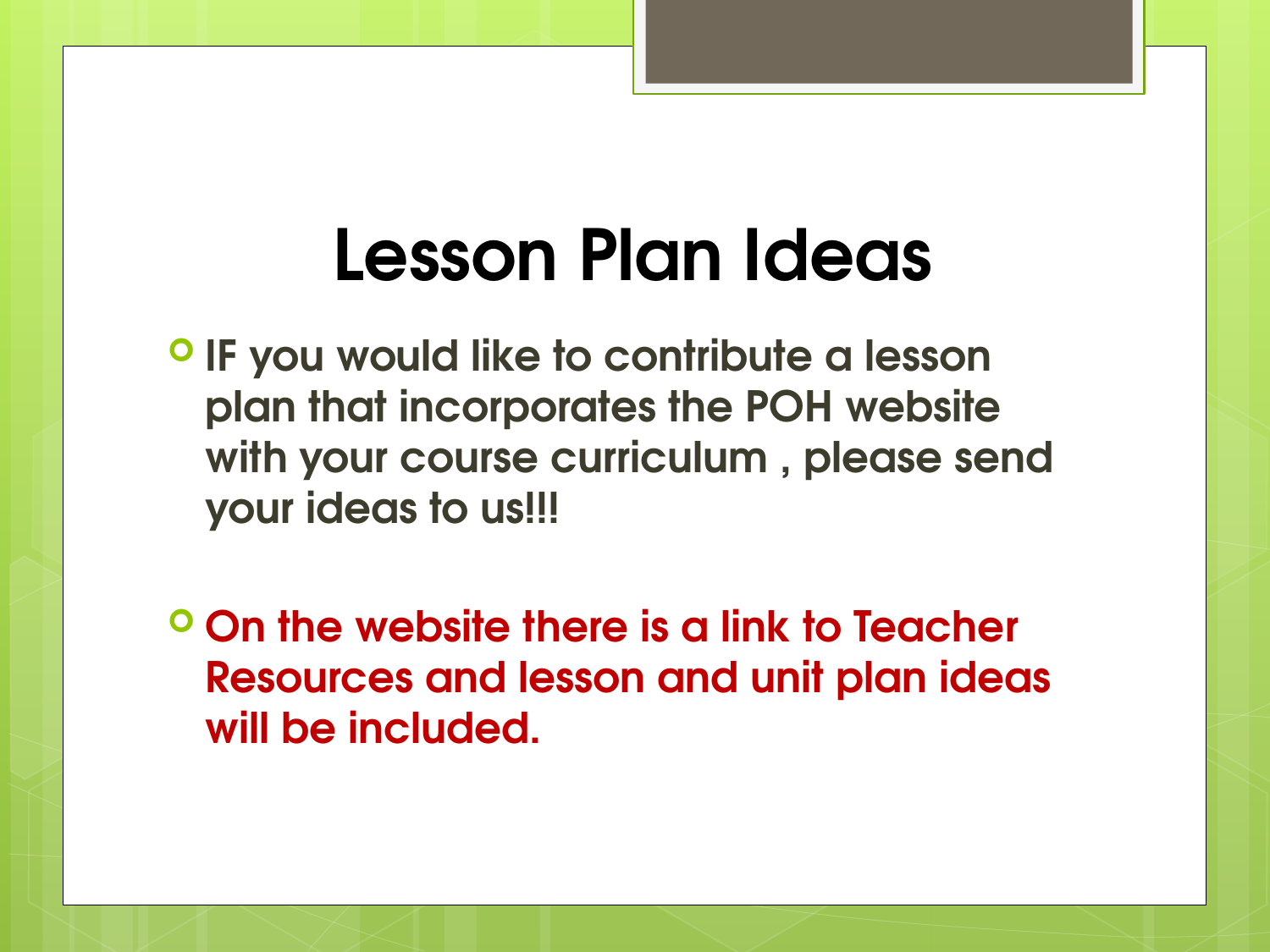

# Lesson Plan Ideas
IF you would like to contribute a lesson plan that incorporates the POH website with your course curriculum , please send your ideas to us!!!

On the website there is a link to Teacher Resources and lesson and unit plan ideas will be included.